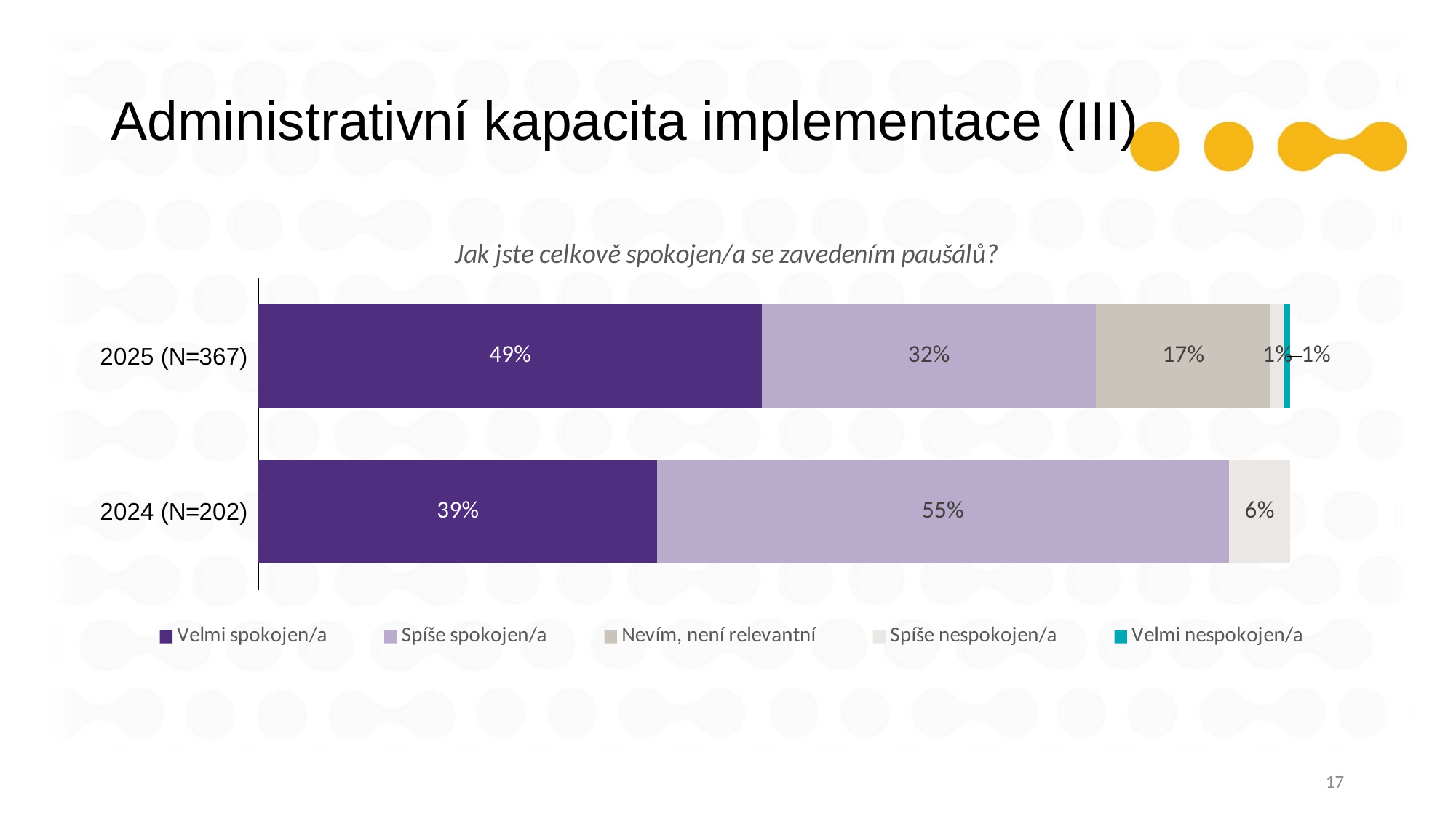

# Administrativní kapacita implementace (III)

### Chart: Jak jste celkově spokojen/a se zavedením paušálů?

| Category | Velmi spokojen/a | Spíše spokojen/a | Nevím, není relevantní | Spíše nespokojen/a | Velmi nespokojen/a |
|---|---|---|---|---|---|
| 2025 (N=367) | 0.4877384196185286 | 0.3242506811989101 | 0.16893732970027248 | 0.013623978201634877 | 0.005449591280653951 |
| 2024 (N=202) | 0.38613861386138615 | 0.5544554455445545 | 0.0 | 0.0594059405940594 | 0.0 |
17